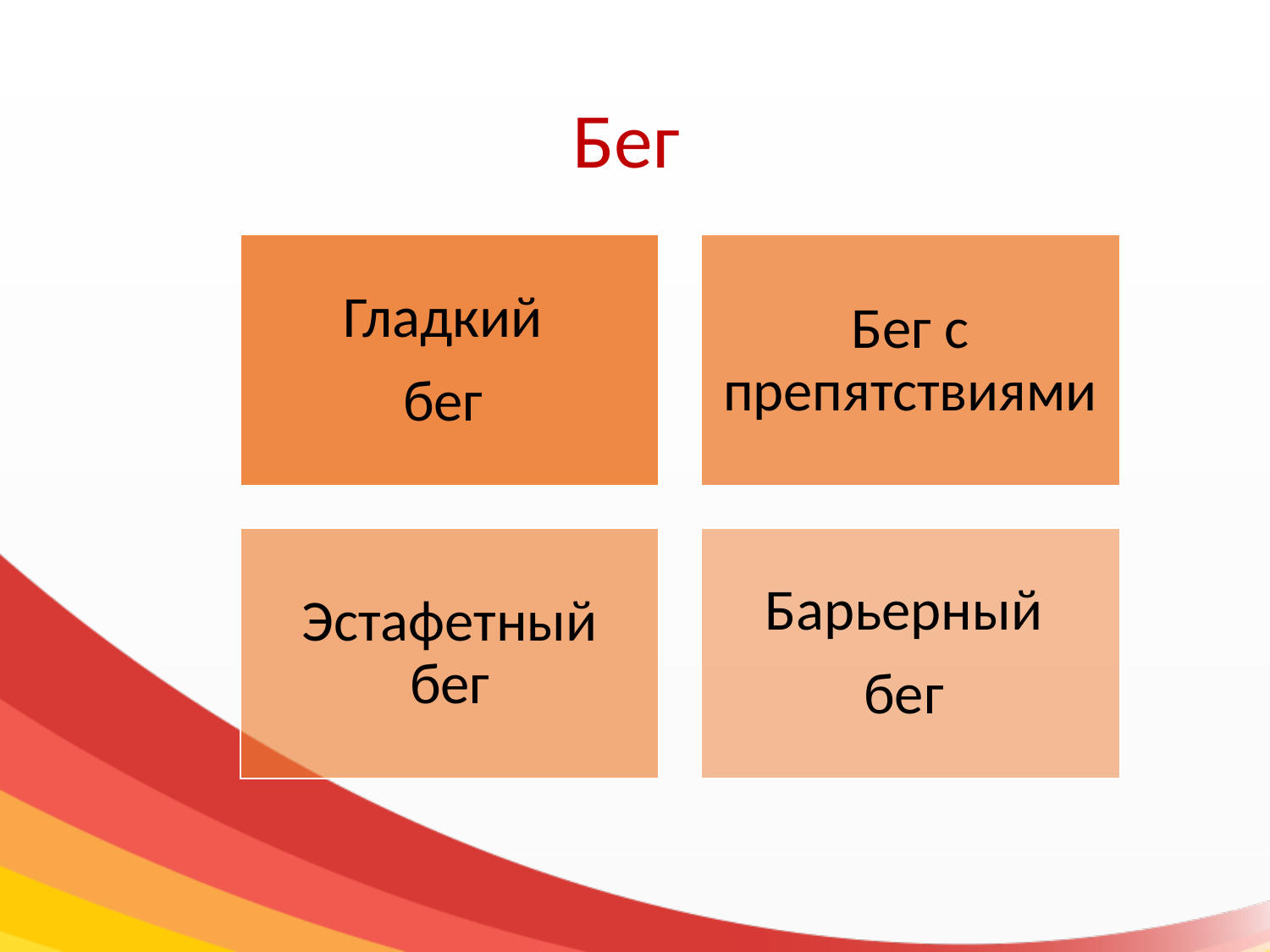

# Бег
Гладкий
бег
Бег с препятствиями
Эстафетный бег
Барьерный
бег